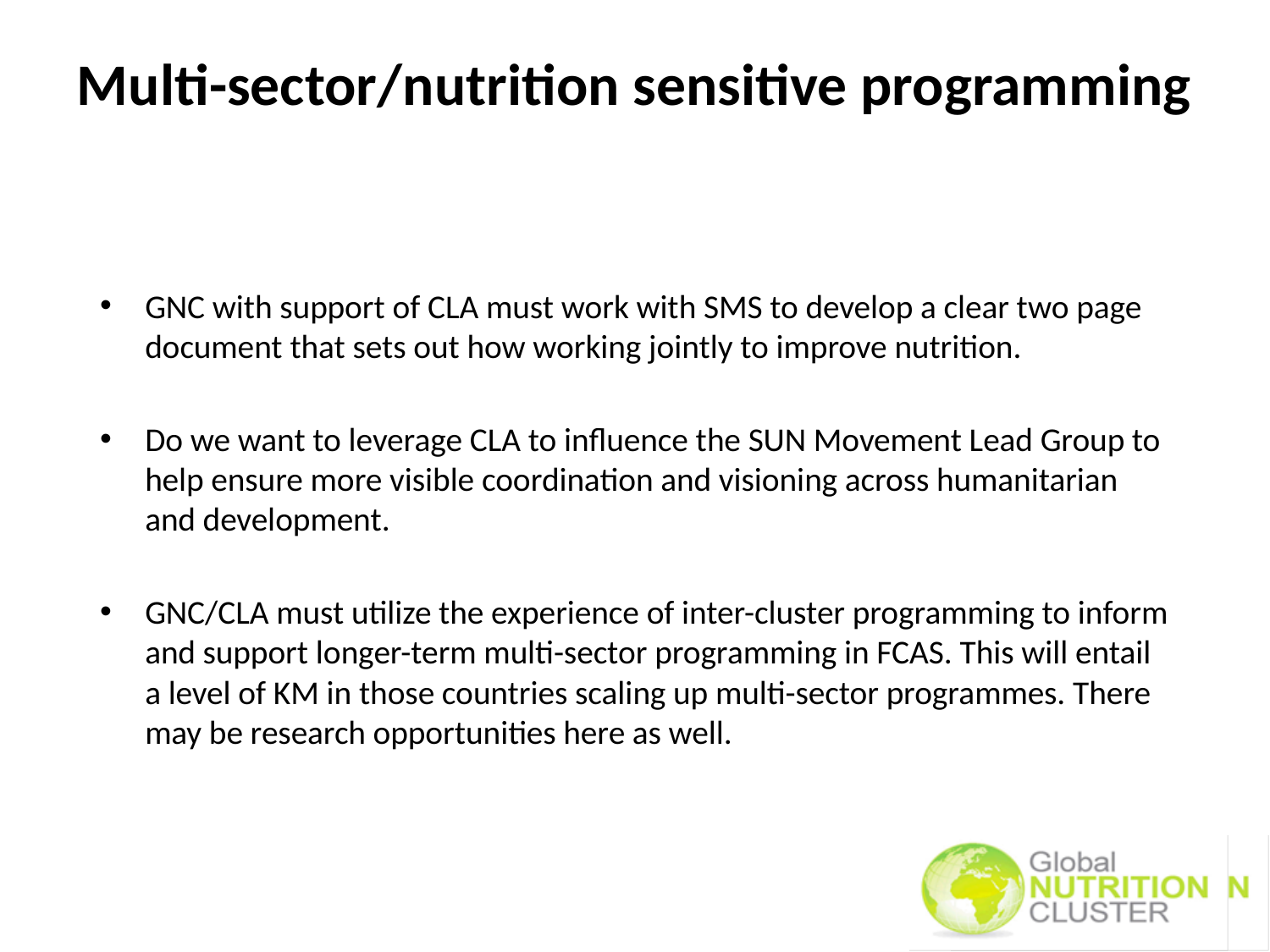

# Multi-sector/nutrition sensitive programming
GNC with support of CLA must work with SMS to develop a clear two page document that sets out how working jointly to improve nutrition.

Do we want to leverage CLA to influence the SUN Movement Lead Group to help ensure more visible coordination and visioning across humanitarian and development.

GNC/CLA must utilize the experience of inter-cluster programming to inform and support longer-term multi-sector programming in FCAS. This will entail a level of KM in those countries scaling up multi-sector programmes. There may be research opportunities here as well.